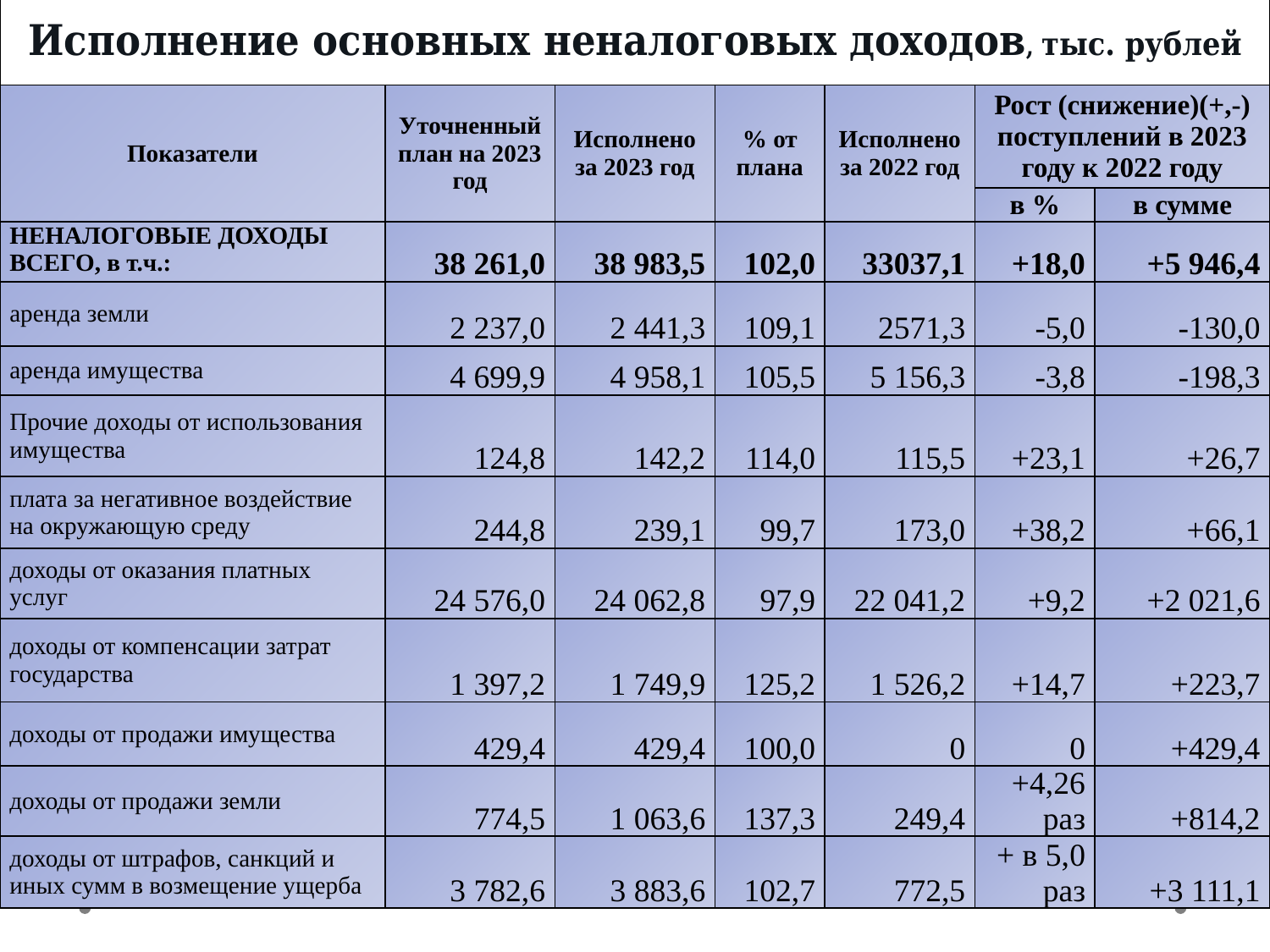

| Исполнение основных неналоговых доходов, тыс. рублей |  |  |  |  |  |  |
| --- | --- | --- | --- | --- | --- | --- |
| Показатели | Уточненный план на 2023 год | Исполнено за 2023 год | % от плана | Исполнено за 2022 год | Рост (снижение)(+,-) поступлений в 2023 году к 2022 году |  |
|  |  |  |  |  | в % | в сумме |
| НЕНАЛОГОВЫЕ ДОХОДЫ ВСЕГО, в т.ч.: | 38 261,0 | 38 983,5 | 102,0 | 33037,1 | +18,0 | +5 946,4 |
| аренда земли | 2 237,0 | 2 441,3 | 109,1 | 2571,3 | -5,0 | -130,0 |
| аренда имущества | 4 699,9 | 4 958,1 | 105,5 | 5 156,3 | -3,8 | -198,3 |
| Прочие доходы от использования имущества | 124,8 | 142,2 | 114,0 | 115,5 | +23,1 | +26,7 |
| плата за негативное воздействие на окружающую среду | 244,8 | 239,1 | 99,7 | 173,0 | +38,2 | +66,1 |
| доходы от оказания платных услуг | 24 576,0 | 24 062,8 | 97,9 | 22 041,2 | +9,2 | +2 021,6 |
| доходы от компенсации затрат государства | 1 397,2 | 1 749,9 | 125,2 | 1 526,2 | +14,7 | +223,7 |
| доходы от продажи имущества | 429,4 | 429,4 | 100,0 | 0 | 0 | +429,4 |
| доходы от продажи земли | 774,5 | 1 063,6 | 137,3 | 249,4 | +4,26 раз | +814,2 |
| доходы от штрафов, санкций и иных сумм в возмещение ущерба | 3 782,6 | 3 883,6 | 102,7 | 772,5 | + в 5,0 раз | +3 111,1 |